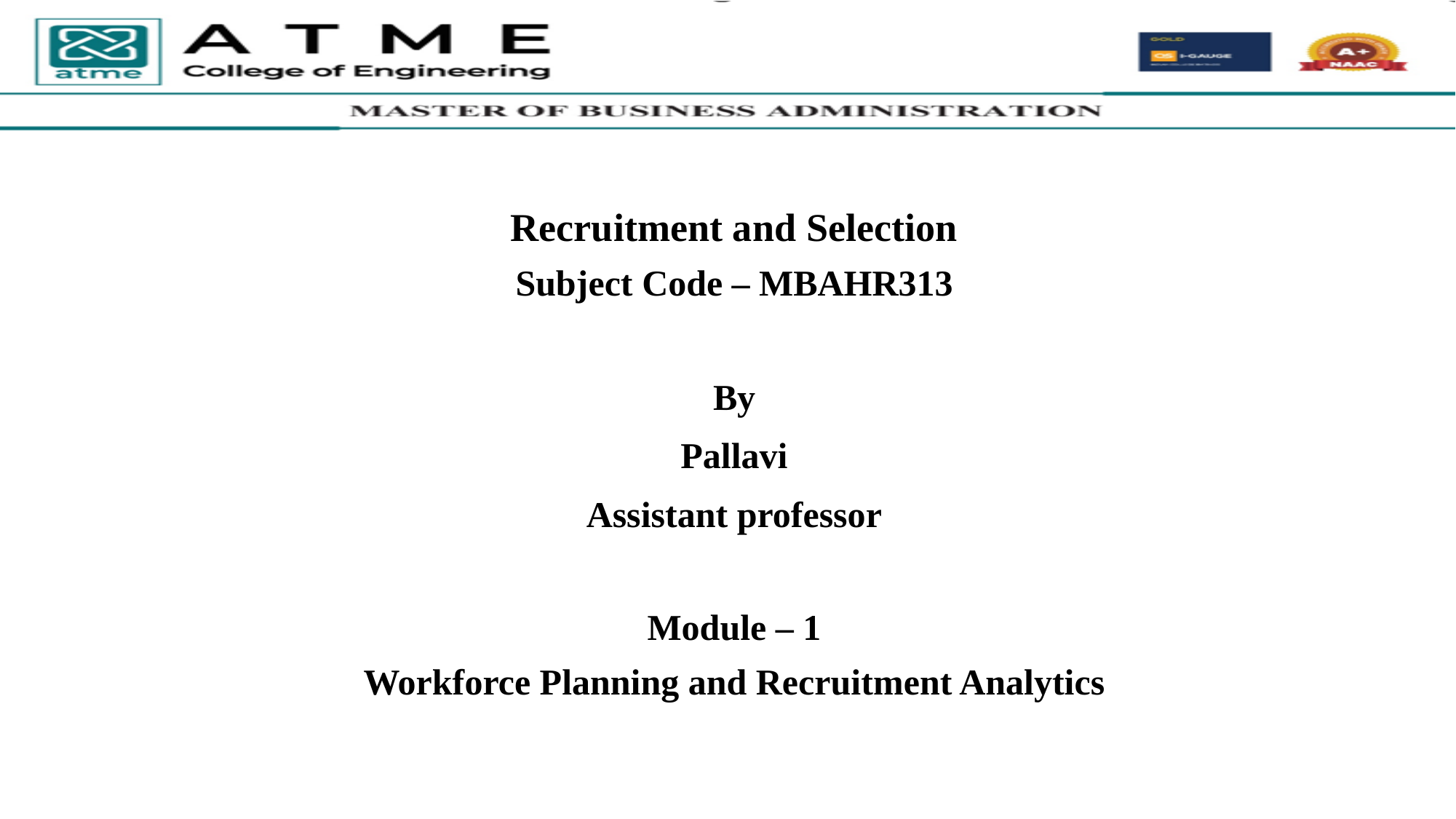

Recruitment and Selection
Subject Code – MBAHR313

By
Pallavi
Assistant professor

Module – 1
Workforce Planning and Recruitment Analytics